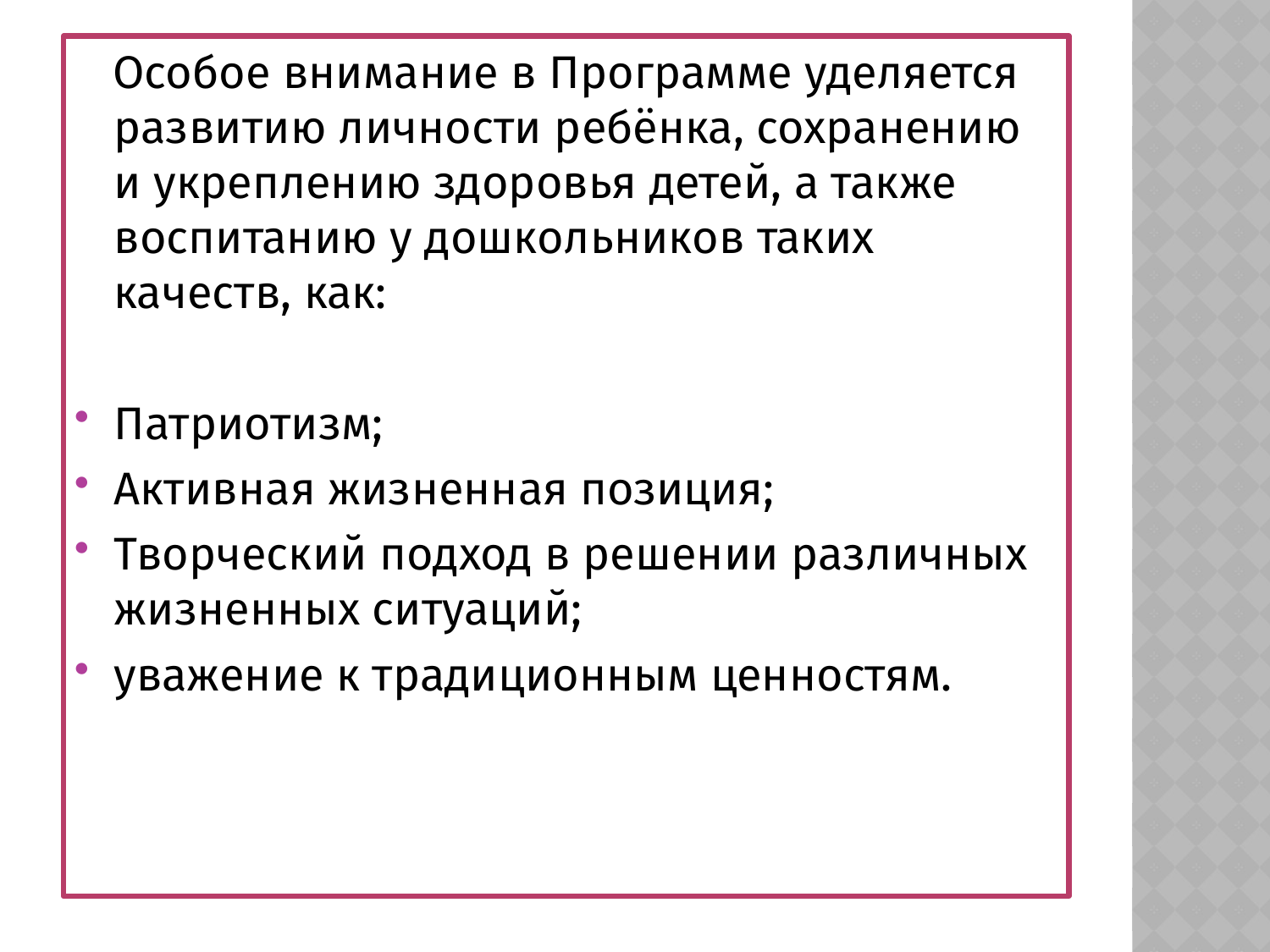

Особое внимание в Программе уделяется развитию личности ребёнка, сохранению и укреплению здоровья детей, а также воспитанию у дошкольников таких качеств, как:

Патриотизм;
Активная жизненная позиция;
Творческий подход в решении различных жизненных ситуаций;
уважение к традиционным ценностям.